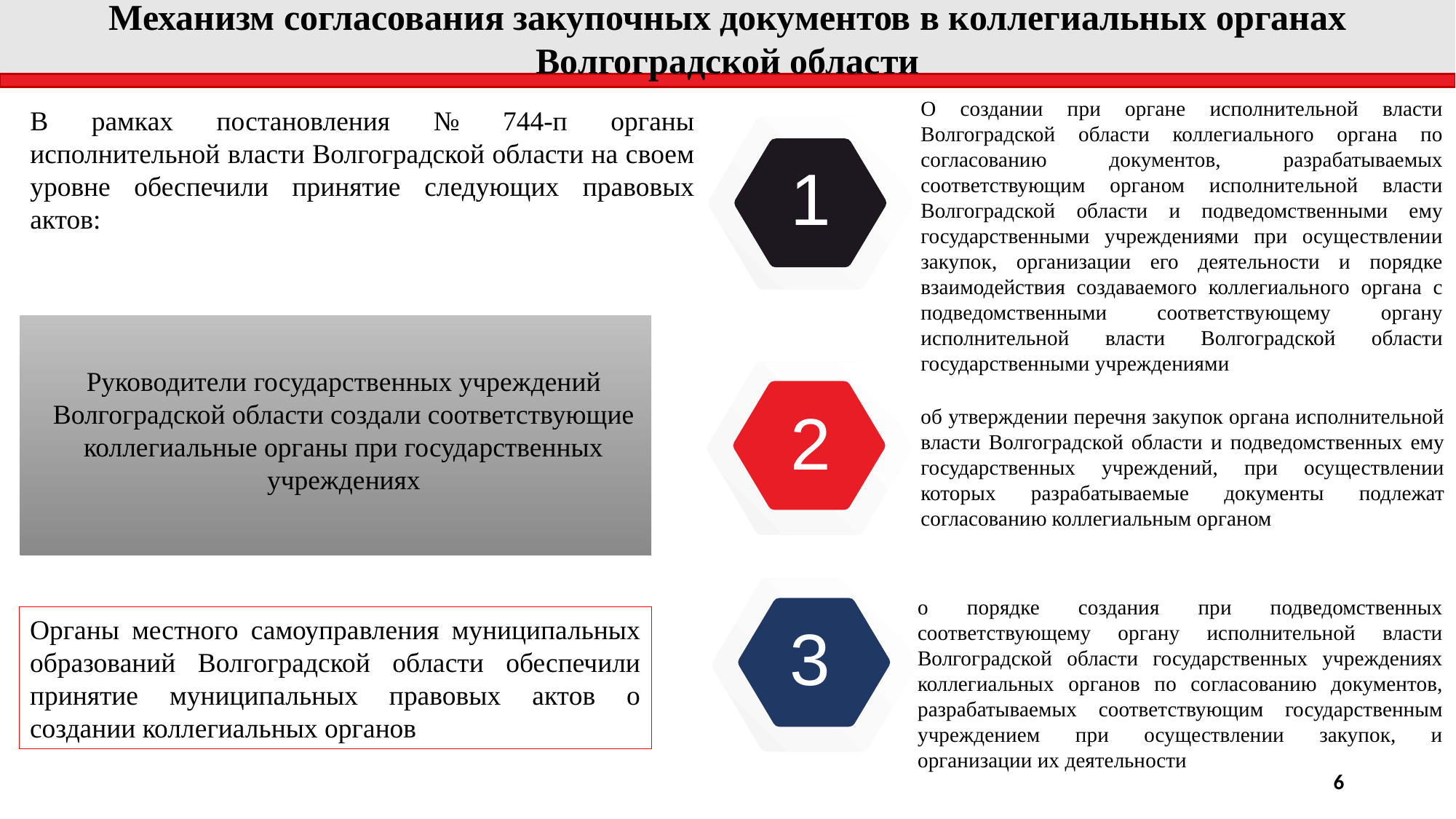

Механизм согласования закупочных документов в коллегиальных органах Волгоградской области

О создании при органе исполнительной власти Волгоградской области коллегиального органа по согласованию документов, разрабатываемых соответствующим органом исполнительной власти Волгоградской области и подведомственными ему государственными учреждениями при осуществлении закупок, организации его деятельности и порядке взаимодействия создаваемого коллегиального органа с подведомственными соответствующему органу исполнительной власти Волгоградской области государственными учреждениями

1
В рамках постановления № 744-п органы исполнительной власти Волгоградской области на своем уровне обеспечили принятие следующих правовых актов:

Руководители государственных учреждений Волгоградской области создали соответствующие коллегиальные органы при государственных учреждениях

2
об утверждении перечня закупок органа исполнительной власти Волгоградской области и подведомственных ему государственных учреждений, при осуществлении которых разрабатываемые документы подлежат согласованию коллегиальным органом

3
о порядке создания при подведомственных соответствующему органу исполнительной власти Волгоградской области государственных учреждениях коллегиальных органов по согласованию документов, разрабатываемых соответствующим государственным учреждением при осуществлении закупок, и организации их деятельности
Органы местного самоуправления муниципальных образований Волгоградской области обеспечили принятие муниципальных правовых актов о создании коллегиальных органов
6